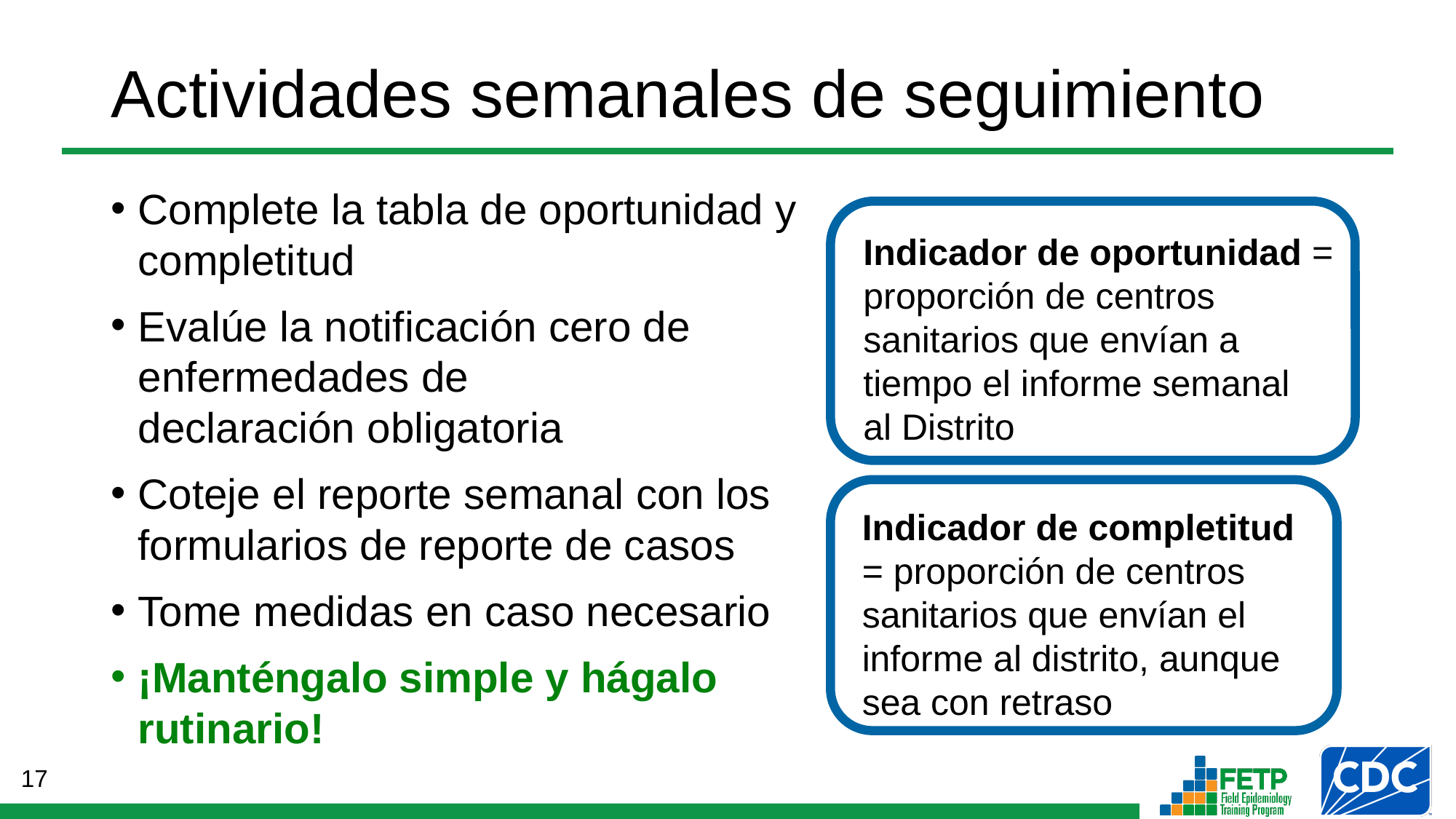

# Actividades semanales de seguimiento
Complete la tabla de oportunidad y completitud
Evalúe la notificación cero de enfermedades de
declaración obligatoria
Coteje el reporte semanal con los formularios de reporte de casos
Tome medidas en caso necesario
¡Manténgalo simple y hágalo rutinario!

Indicador de oportunidad = proporción de centros sanitarios que envían a tiempo el informe semanal
al Distrito

Indicador de completitud = proporción de centros sanitarios que envían el informe al distrito, aunque sea con retraso